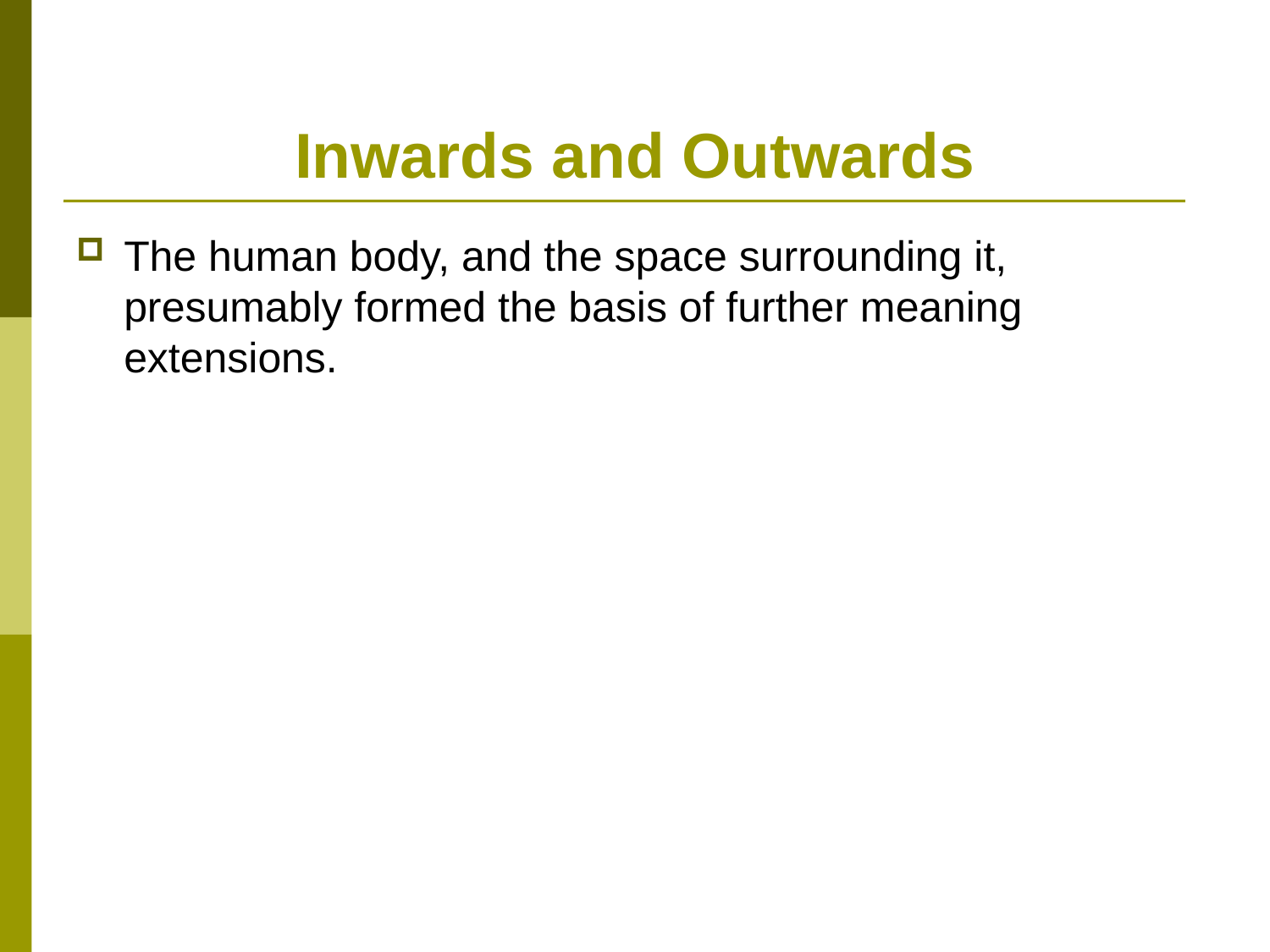

# Inwards and Outwards Inwards and Outwards
The human body, and the space surrounding it, presumably formed the basis of further meaning extensions.